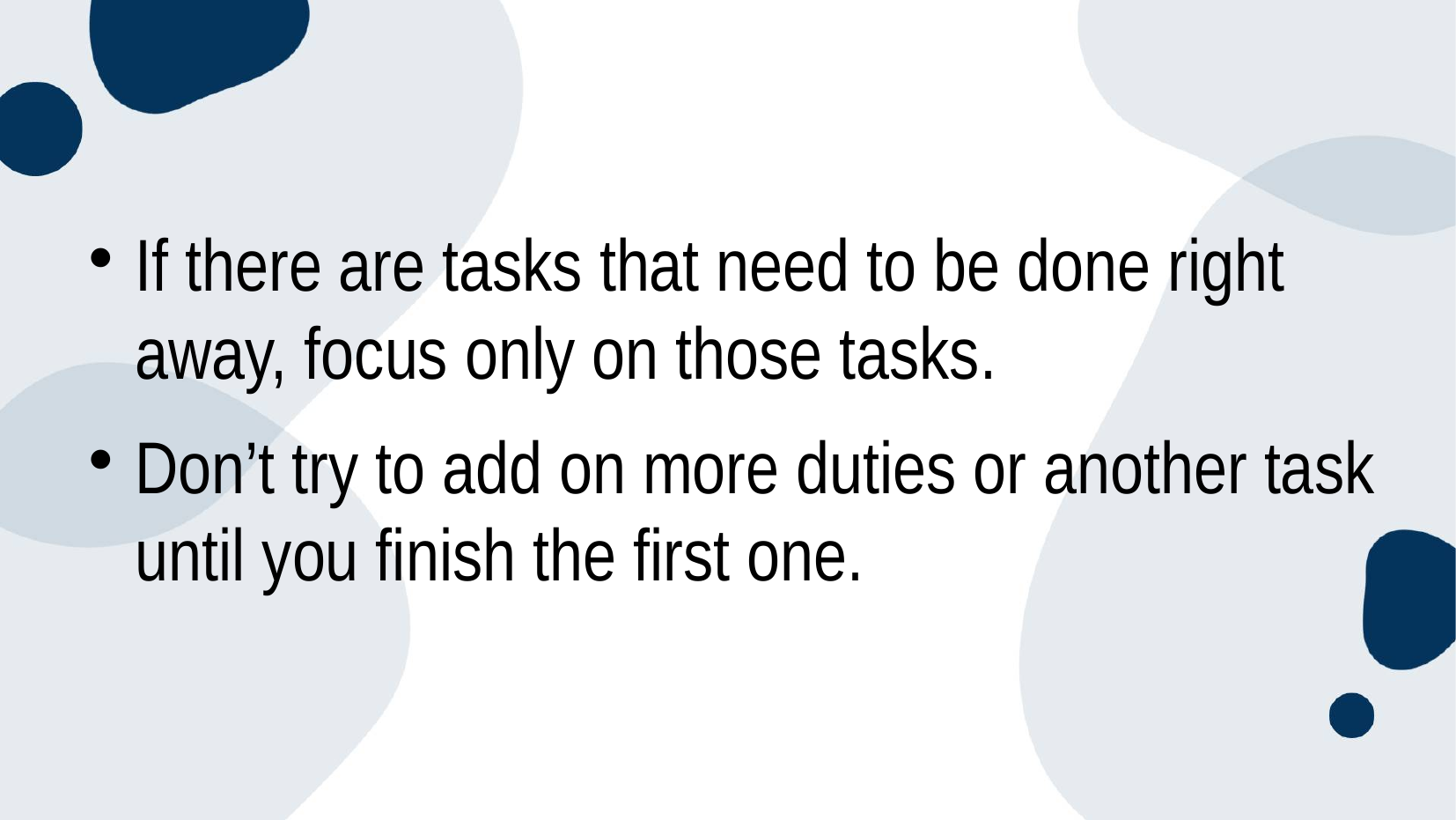

If there are tasks that need to be done right away, focus only on those tasks.
Don’t try to add on more duties or another task until you finish the first one.